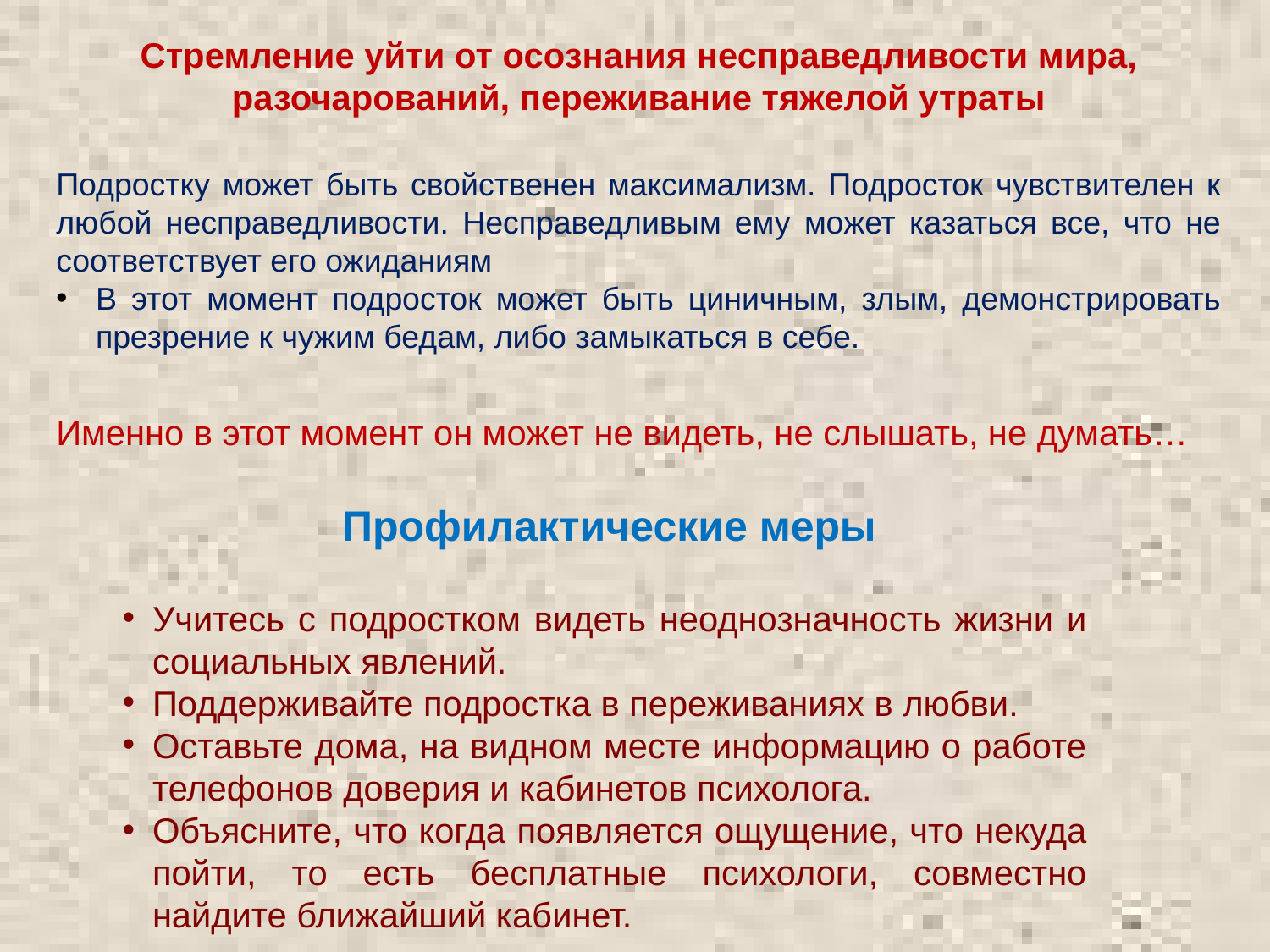

Стремление уйти от осознания несправедливости мира, разочарований, переживание тяжелой утраты
Подростку может быть свойственен максимализм. Подросток чувствителен к любой несправедливости. Несправедливым ему может казаться все, что не соответствует его ожиданиям
В этот момент подросток может быть циничным, злым, демонстрировать презрение к чужим бедам, либо замыкаться в себе.

Именно в этот момент он может не видеть, не слышать, не думать…
Профилактические меры
Учитесь с подростком видеть неоднозначность жизни и социальных явлений.
Поддерживайте подростка в переживаниях в любви.
Оставьте дома, на видном месте информацию о работе телефонов доверия и кабинетов психолога.
Объясните, что когда появляется ощущение, что некуда пойти, то есть бесплатные психологи, совместно найдите ближайший кабинет.